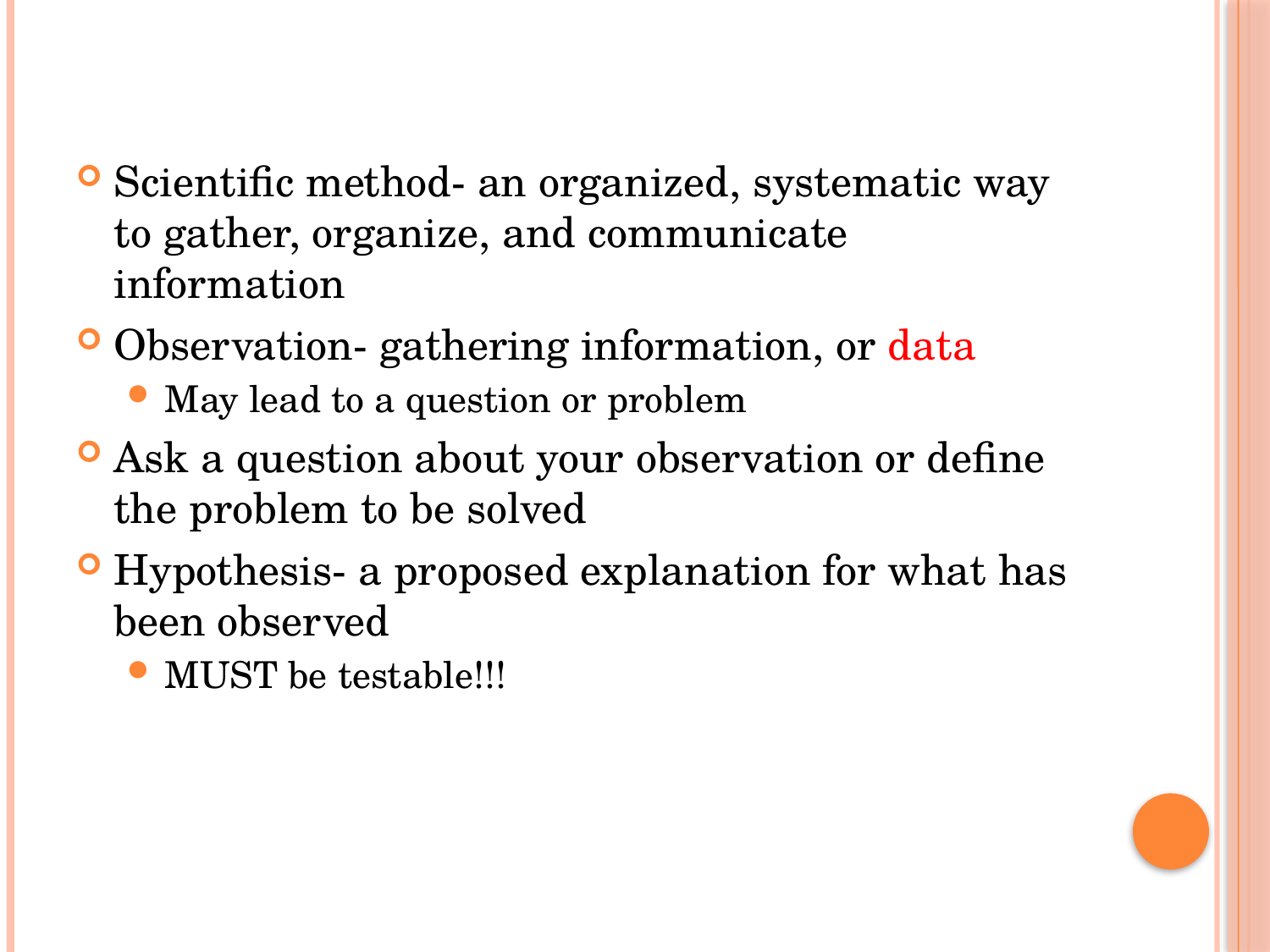

Scientific method- an organized, systematic way to gather, organize, and communicate information
Observation- gathering information, or data
May lead to a question or problem
Ask a question about your observation or define the problem to be solved
Hypothesis- a proposed explanation for what has been observed
MUST be testable!!!